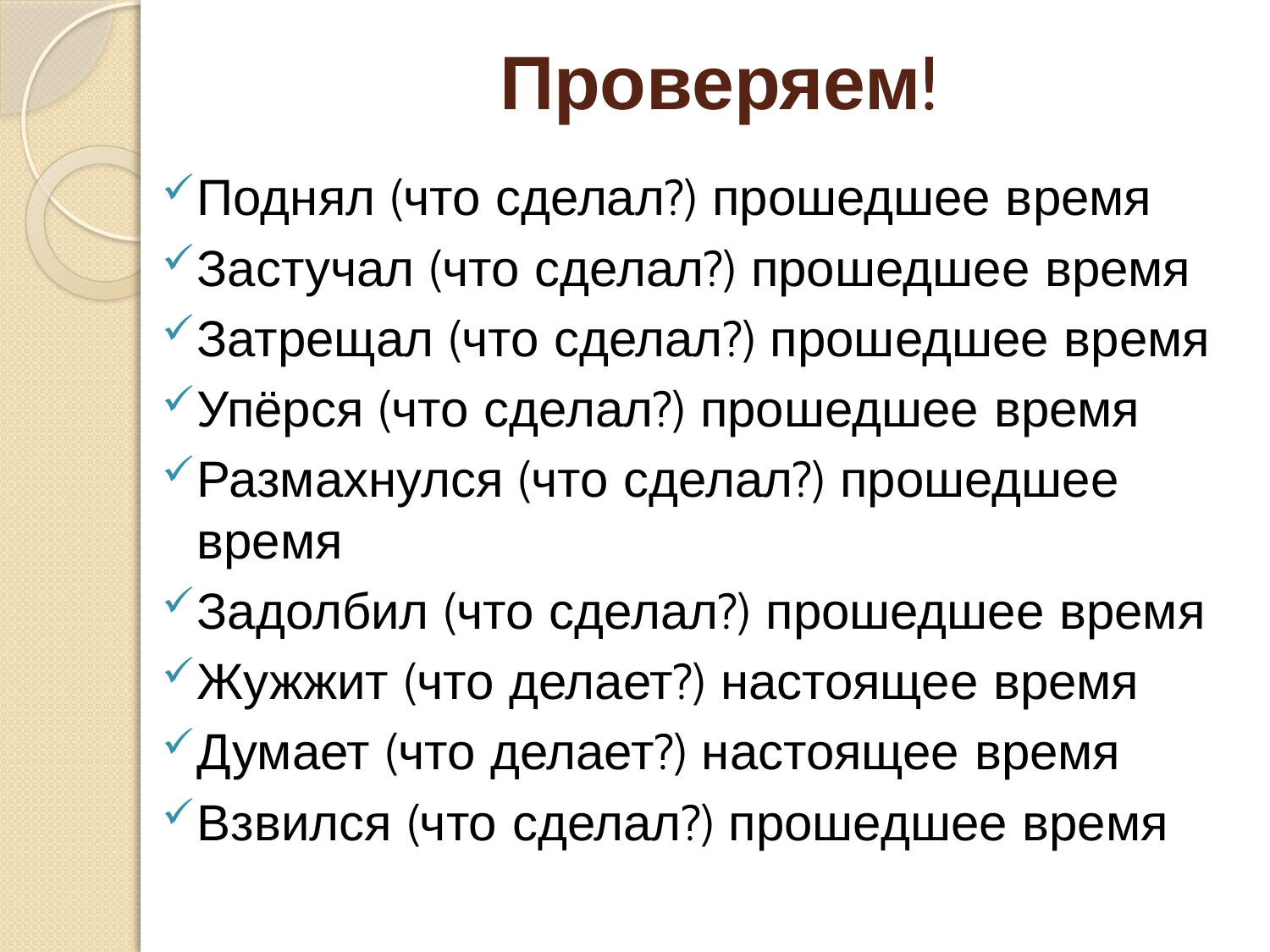

# Проверяем!
Поднял (что сделал?) прошедшее время
Застучал (что сделал?) прошедшее время
Затрещал (что сделал?) прошедшее время
Упёрся (что сделал?) прошедшее время
Размахнулся (что сделал?) прошедшее время
Задолбил (что сделал?) прошедшее время
Жужжит (что делает?) настоящее время
Думает (что делает?) настоящее время
Взвился (что сделал?) прошедшее время